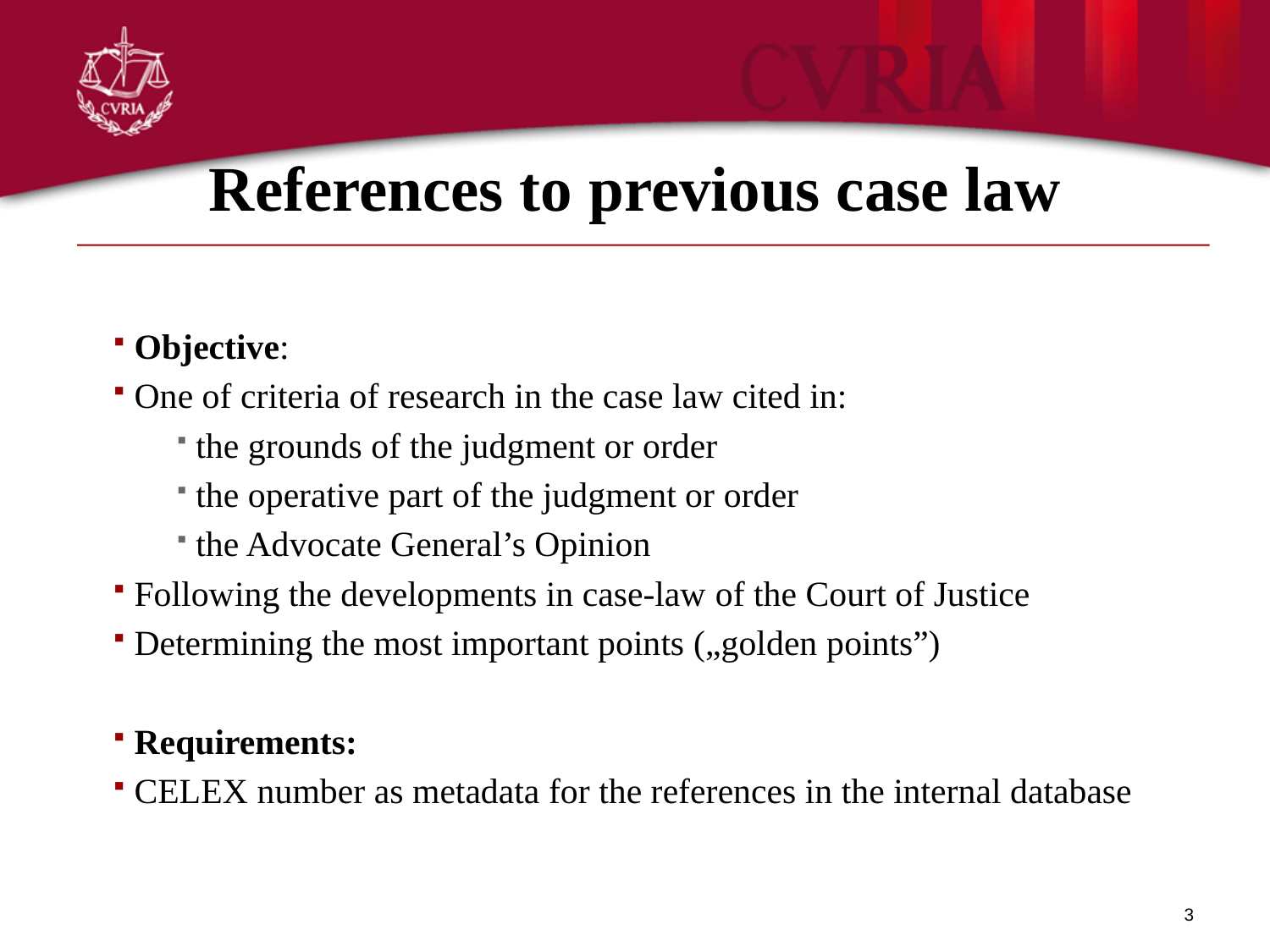

# References to previous case law
 Objective:
 One of criteria of research in the case law cited in:
 the grounds of the judgment or order
 the operative part of the judgment or order
 the Advocate General’s Opinion
 Following the developments in case-law of the Court of Justice
 Determining the most important points („golden points”)

 Requirements:
 CELEX number as metadata for the references in the internal database

3